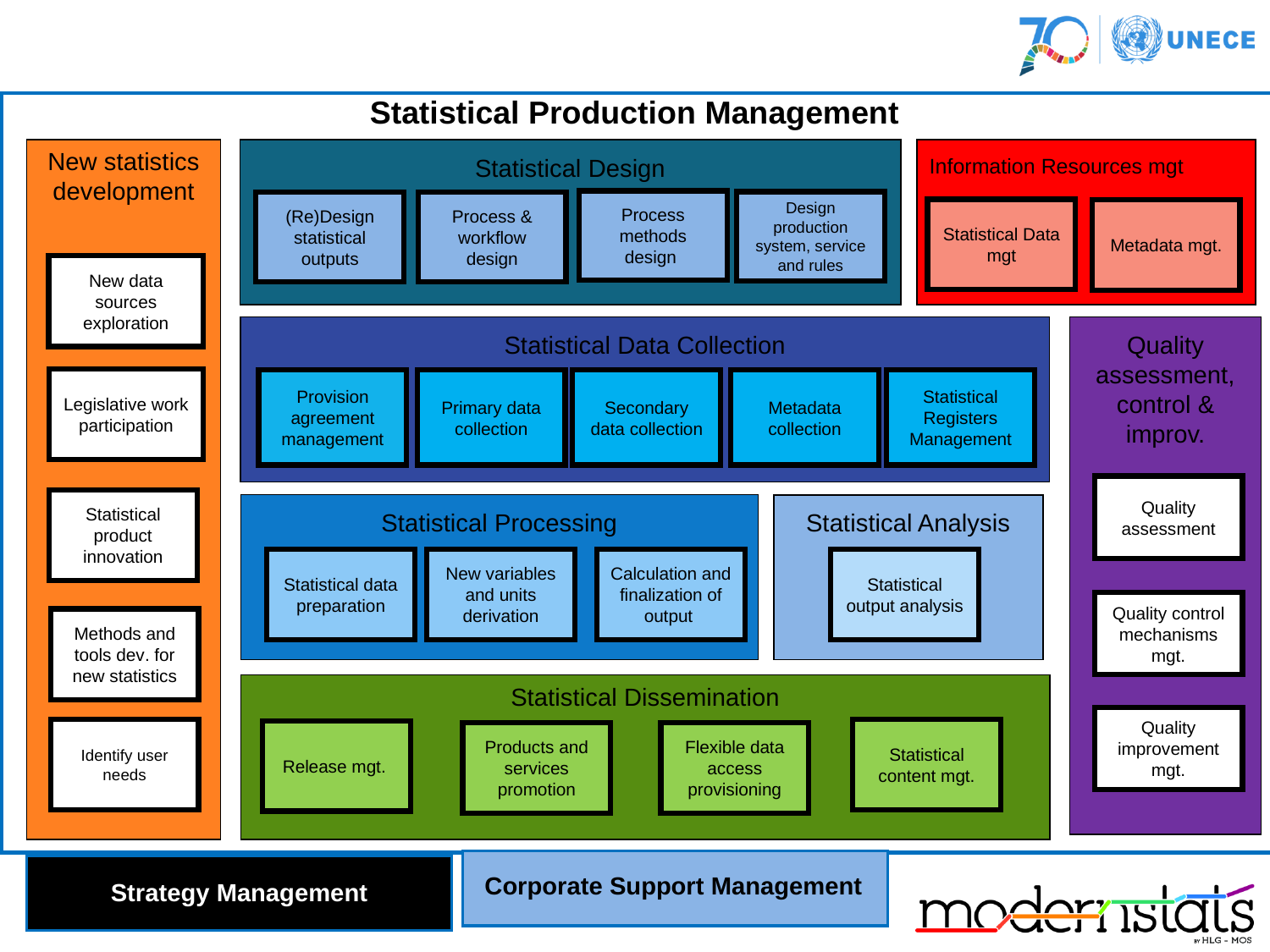

Statistical Production Management

New statistics development

Statistical Design
Information Resources mgt
Process methods design
Design production system, service and rules
Process & workflow design
(Re)Design statistical outputs
Statistical Data mgt
Metadata mgt.
New data sources exploration
Statistical Data Collection
Quality assessment, control & improv.
Legislative work participation
Provision agreement management
Primary data collection
Secondary data collection
Metadata collection
Statistical Registers Management
Quality assessment
Statistical product innovation
Statistical Processing
Statistical Analysis

Statistical data preparation
New variables and units derivation
Calculation and finalization of output
Statistical output analysis
Quality control mechanisms mgt.
Methods and tools dev. for new statistics
Statistical Dissemination

Quality improvement mgt.
Identify user needs
Statistical content mgt.
Release mgt.
Products and services promotion
Flexible data access provisioning
Corporate Support Management
# Strategy Management